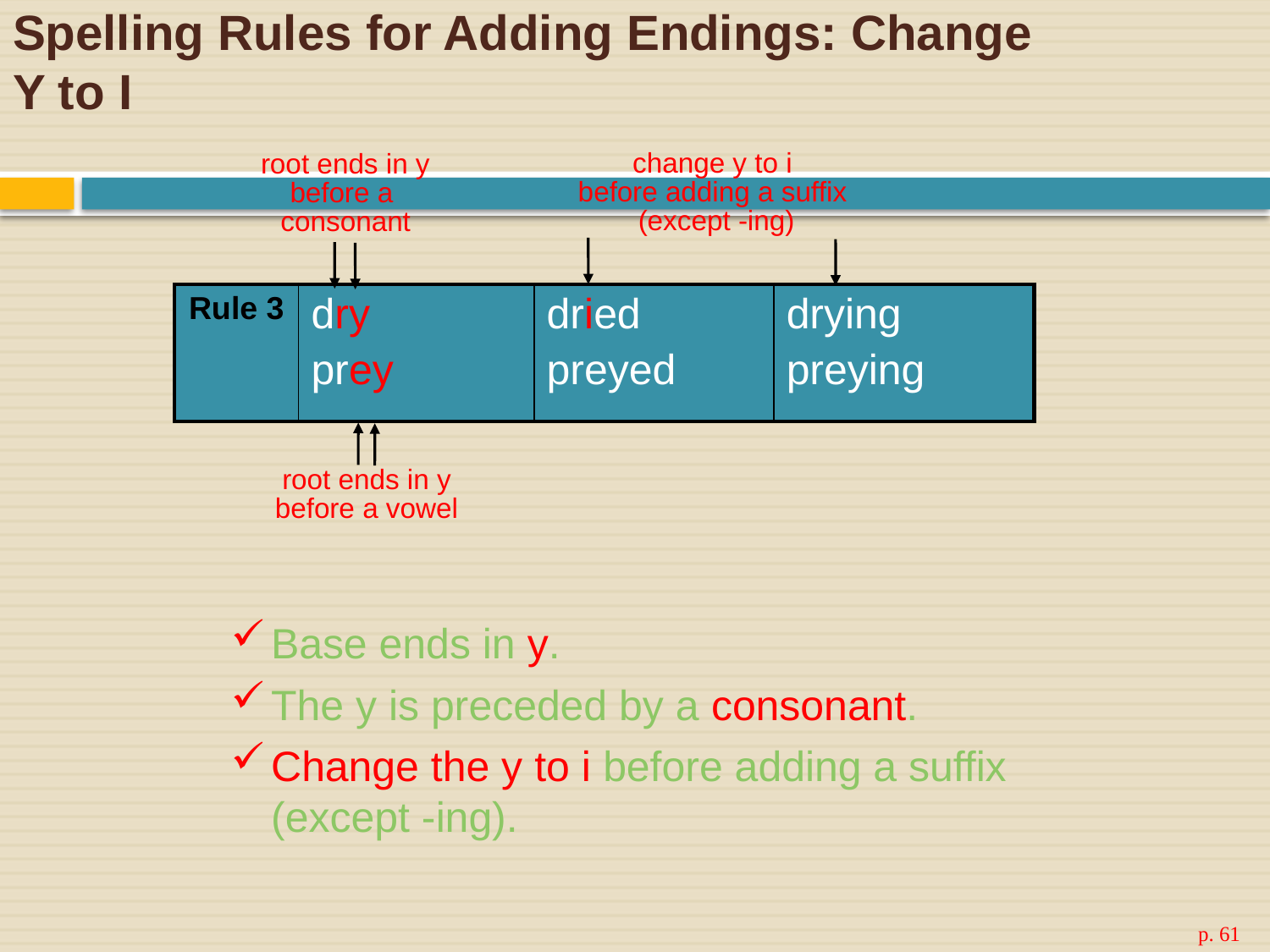

# Spelling Rules for Adding Endings: Change Y to I
change y to i
before adding a suffix
(except -ing)
root ends in y
before a
consonant

| Rule 3 | dry prey | dried preyed | drying preying |
| --- | --- | --- | --- |

root ends in y
before a vowel
Base ends in y.
The y is preceded by a consonant.
Change the y to i before adding a suffix  (except -ing).
p. 61